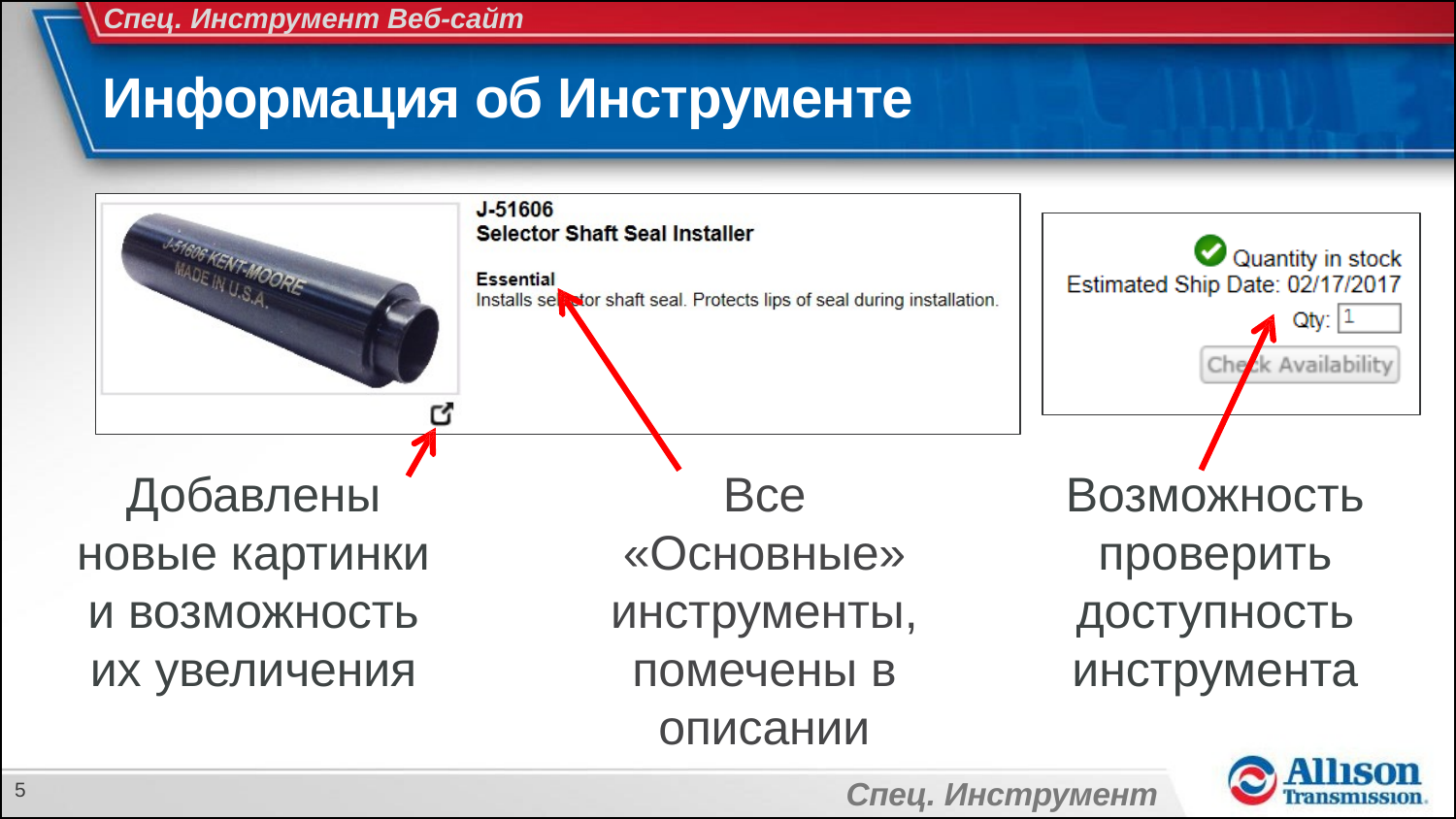

Спец. Инструмент Веб-сайт
Информация об Инструменте

Добавлены новые картинки и возможность их увеличения
Все «Основные» инструменты, помечены в описании
Возможность проверить доступность инструмента
Спец. Инструмент
5